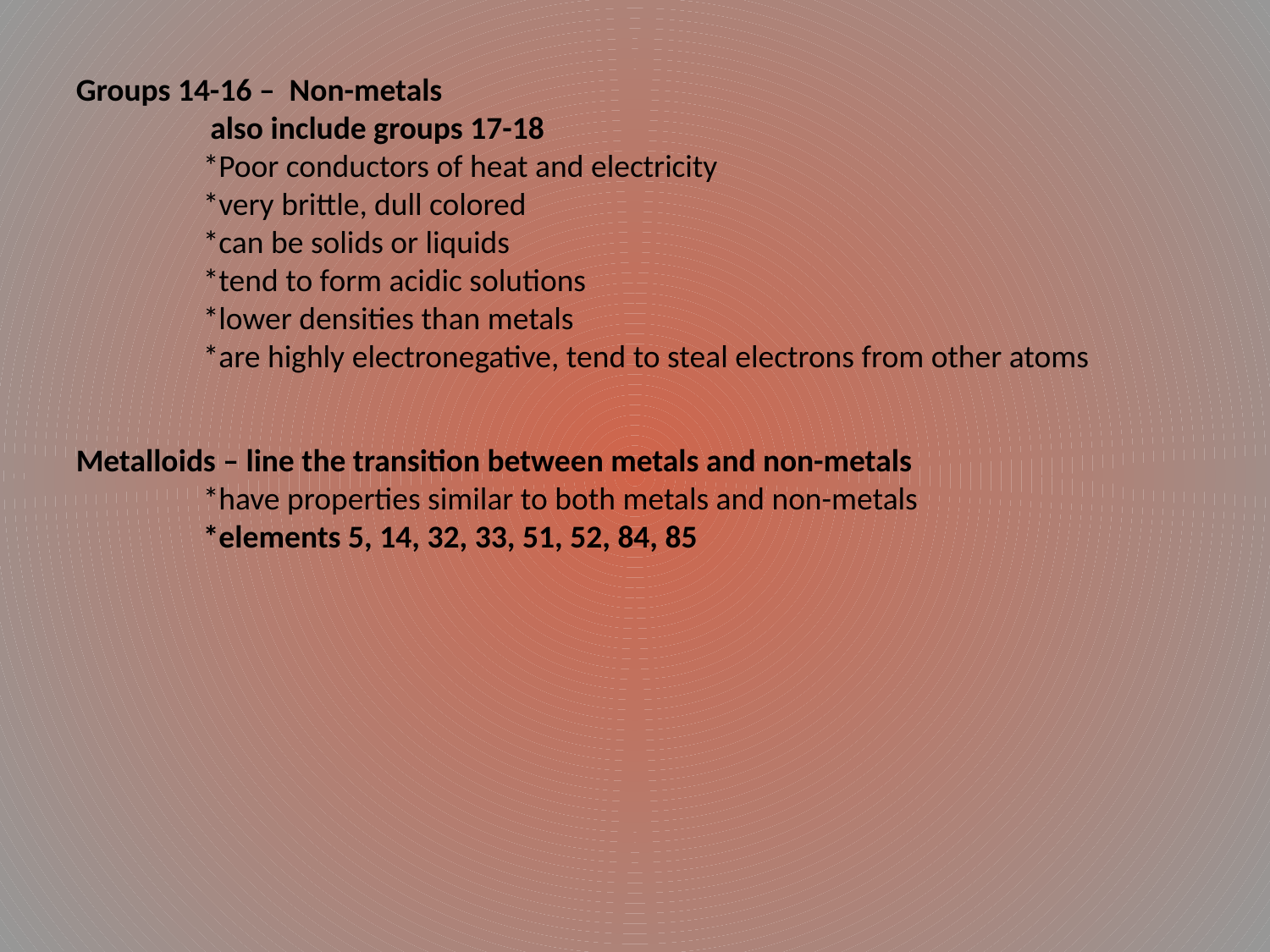

Groups 14-16 –  Non-metals
	 also include groups 17-18
	*Poor conductors of heat and electricity
	*very brittle, dull colored
	*can be solids or liquids
	*tend to form acidic solutions
	*lower densities than metals
	*are highly electronegative, tend to steal electrons from other atoms

Metalloids – line the transition between metals and non-metals
	*have properties similar to both metals and non-metals
	*elements 5, 14, 32, 33, 51, 52, 84, 85